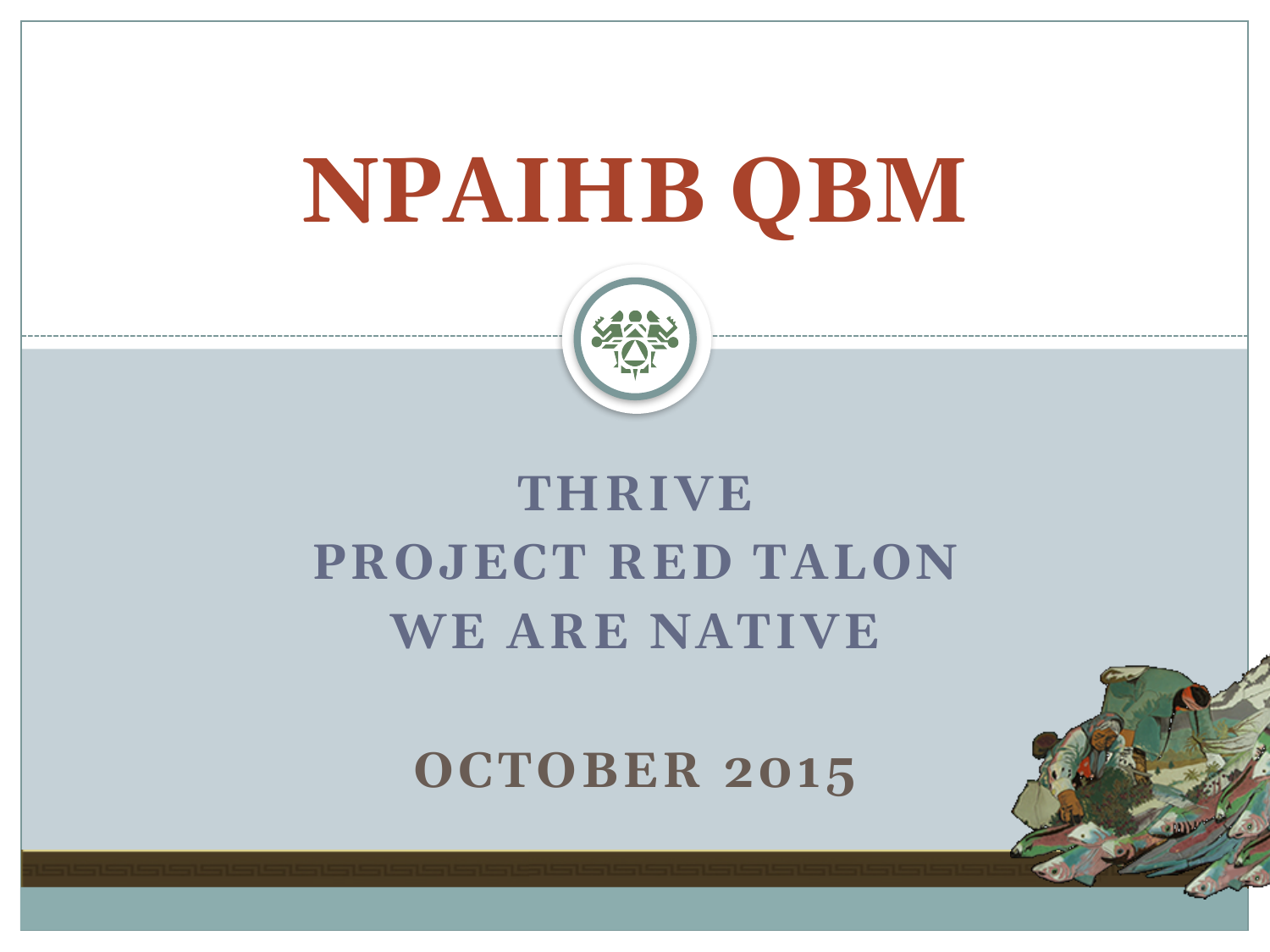

# NPAIHB QBM
THRIVE
Project Red talon
We are native

October 2015